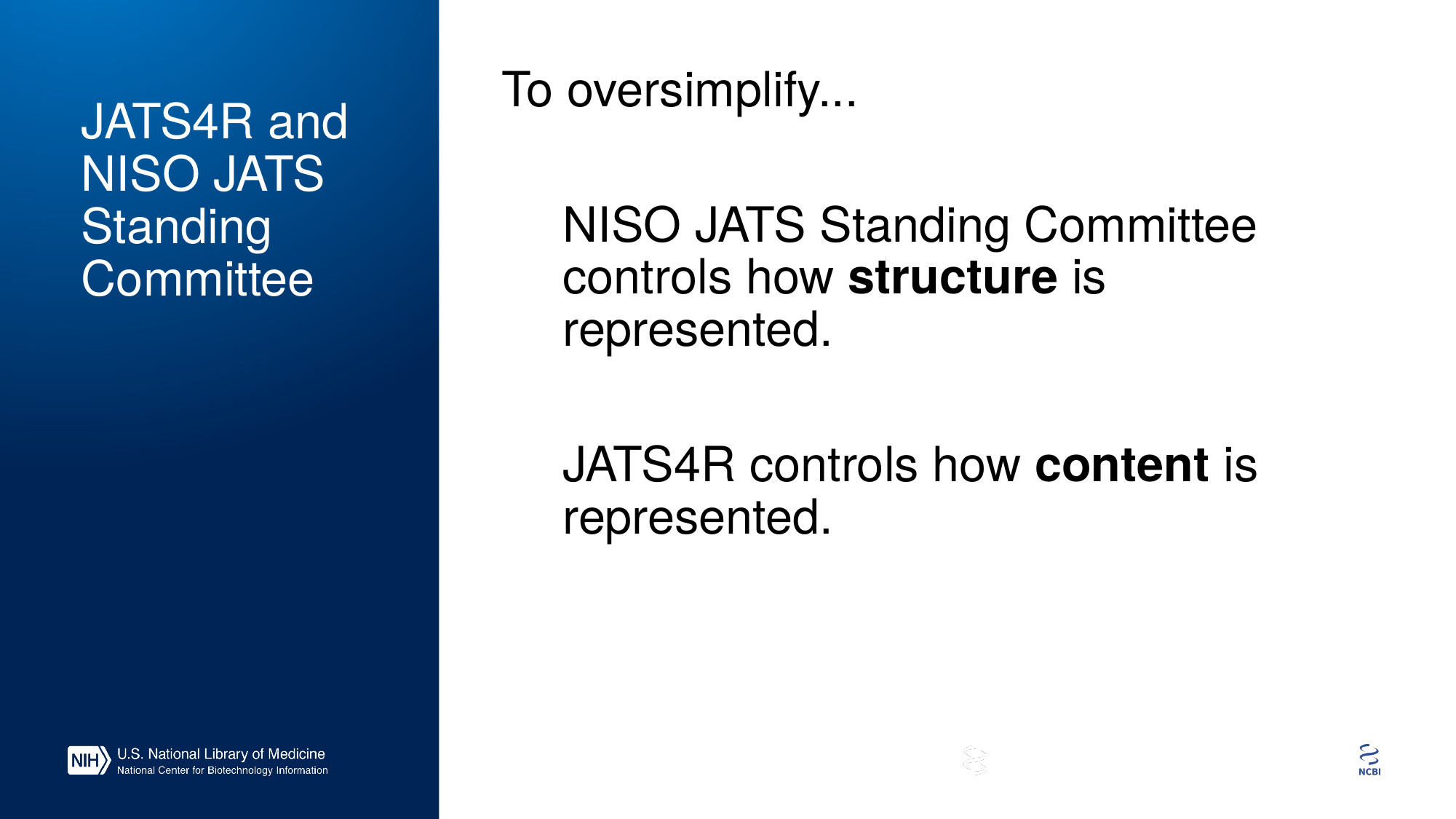

# JATS4R and NISO JATS Standing Committee
To oversimplify...

NISO JATS Standing Committee controls how structure is represented.

JATS4R controls how content is represented.